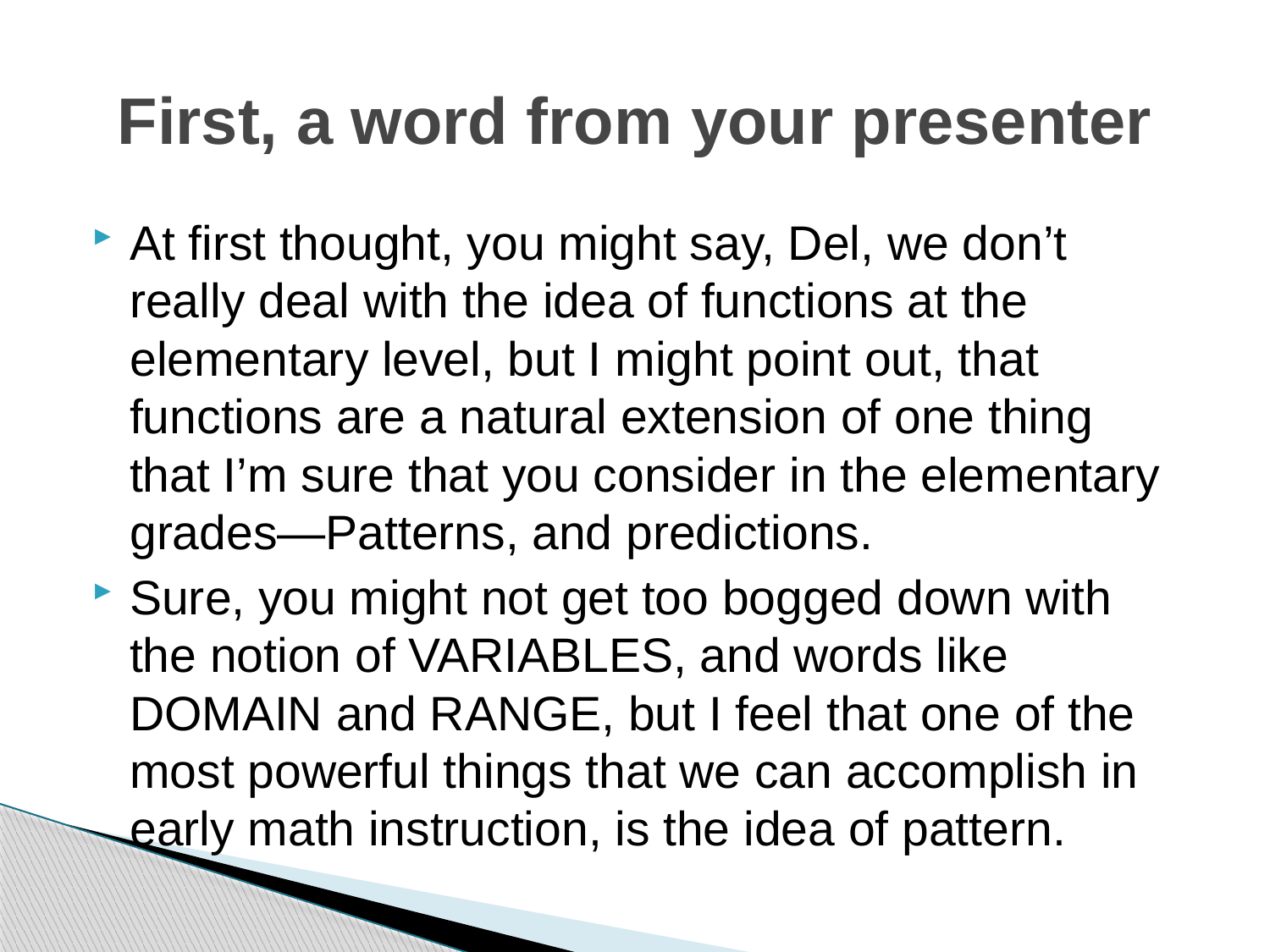

# First, a word from your presenter
At first thought, you might say, Del, we don’t really deal with the idea of functions at the elementary level, but I might point out, that functions are a natural extension of one thing that I’m sure that you consider in the elementary grades—Patterns, and predictions.
Sure, you might not get too bogged down with the notion of VARIABLES, and words like DOMAIN and RANGE, but I feel that one of the most powerful things that we can accomplish in early math instruction, is the idea of pattern.